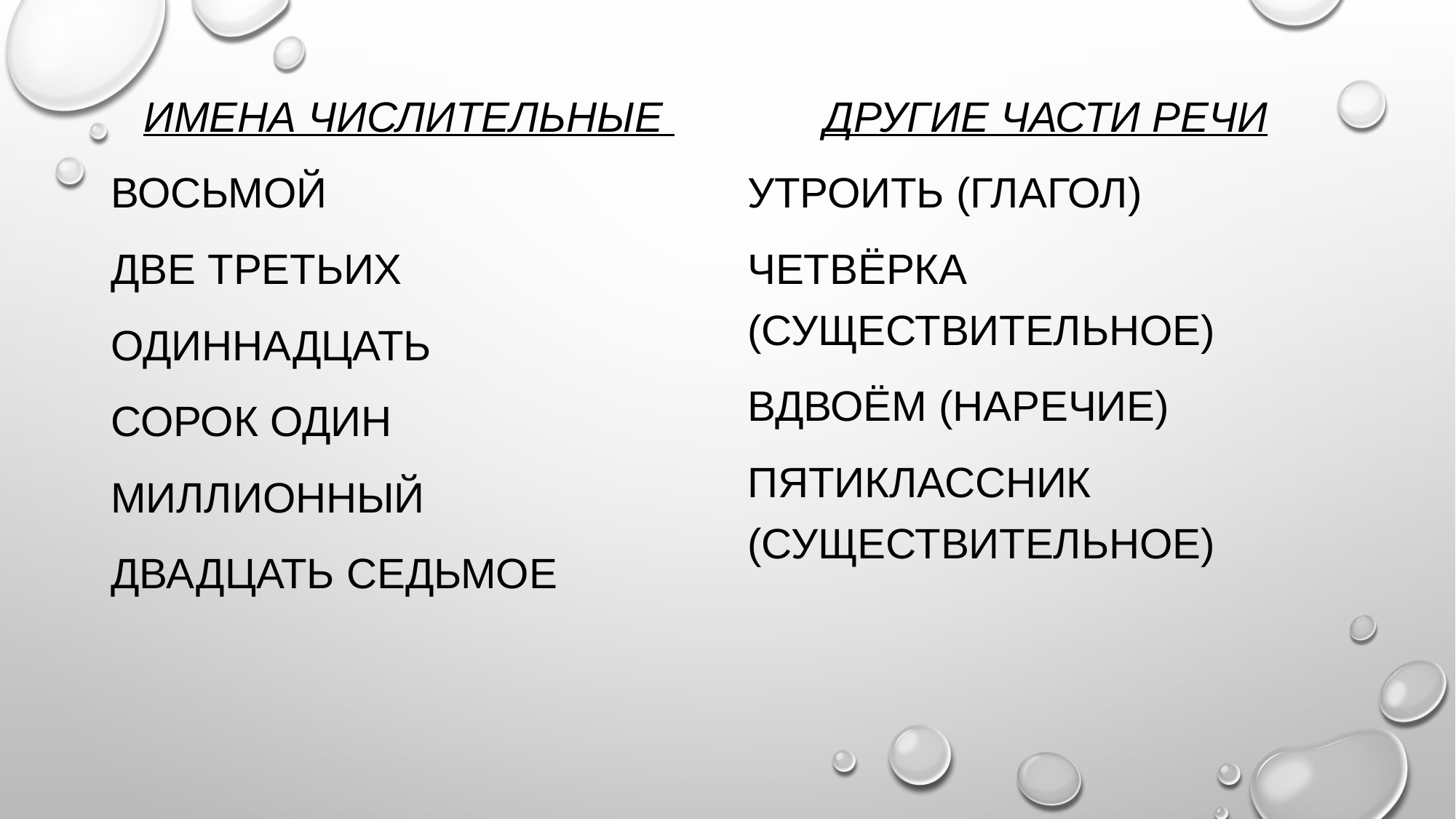

Имена числительные
Восьмой
Две третьих
Одиннадцать
Сорок один
Миллионный
Двадцать седьмое
Другие части речи
Утроить (глагол)
Четвёрка (существительное)
Вдвоём (наречие)
Пятиклассник (существительное)